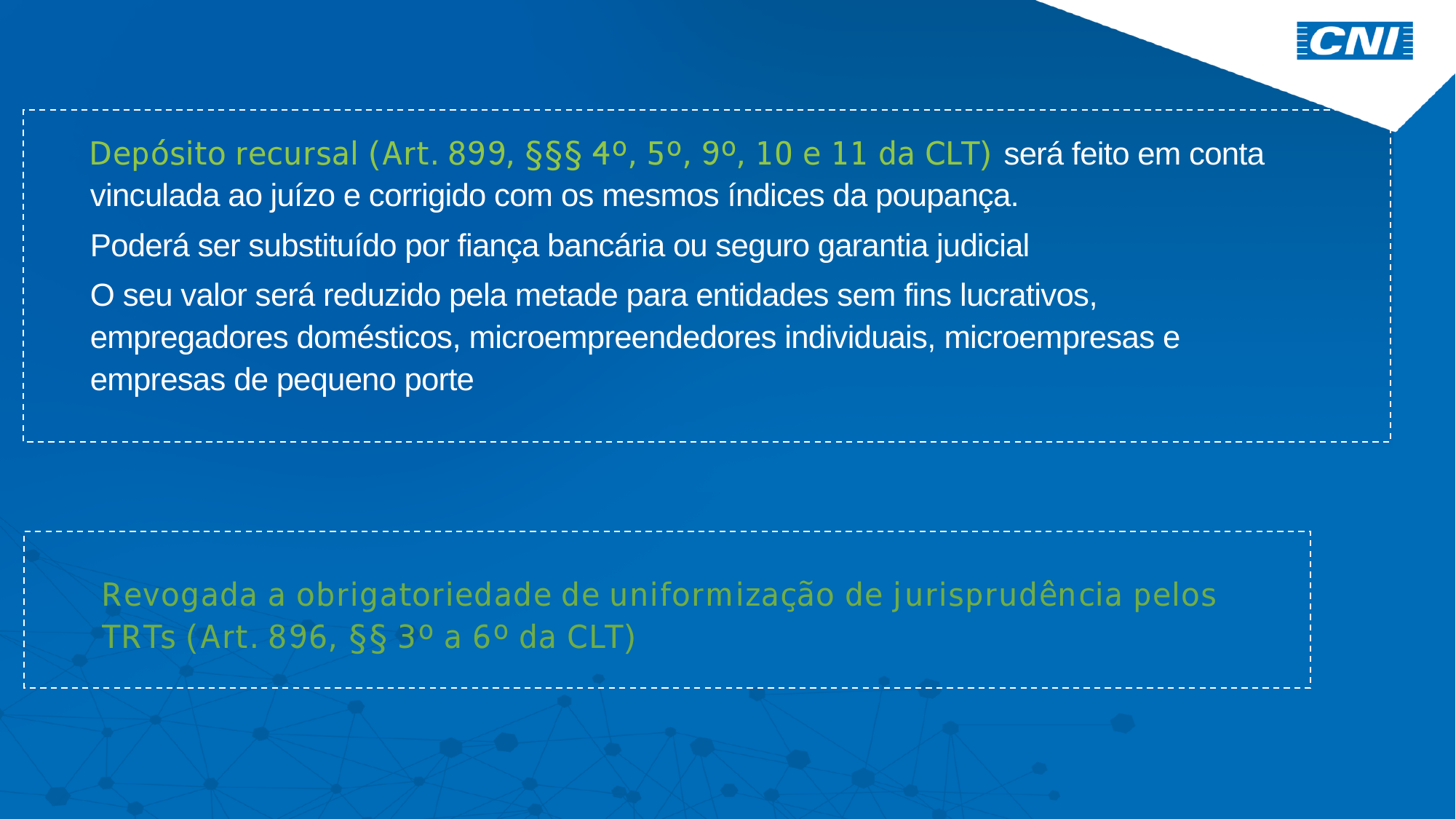

Depósito recursal (Art. 899, §§§ 4º, 5º, 9º, 10 e 11 da CLT) será feito em conta vinculada ao juízo e corrigido com os mesmos índices da poupança.
Poderá ser substituído por fiança bancária ou seguro garantia judicial
O seu valor será reduzido pela metade para entidades sem fins lucrativos, empregadores domésticos, microempreendedores individuais, microempresas e empresas de pequeno porte

Revogada a obrigatoriedade de uniformização de jurisprudência pelos TRTs (Art. 896, §§ 3º a 6º da CLT)